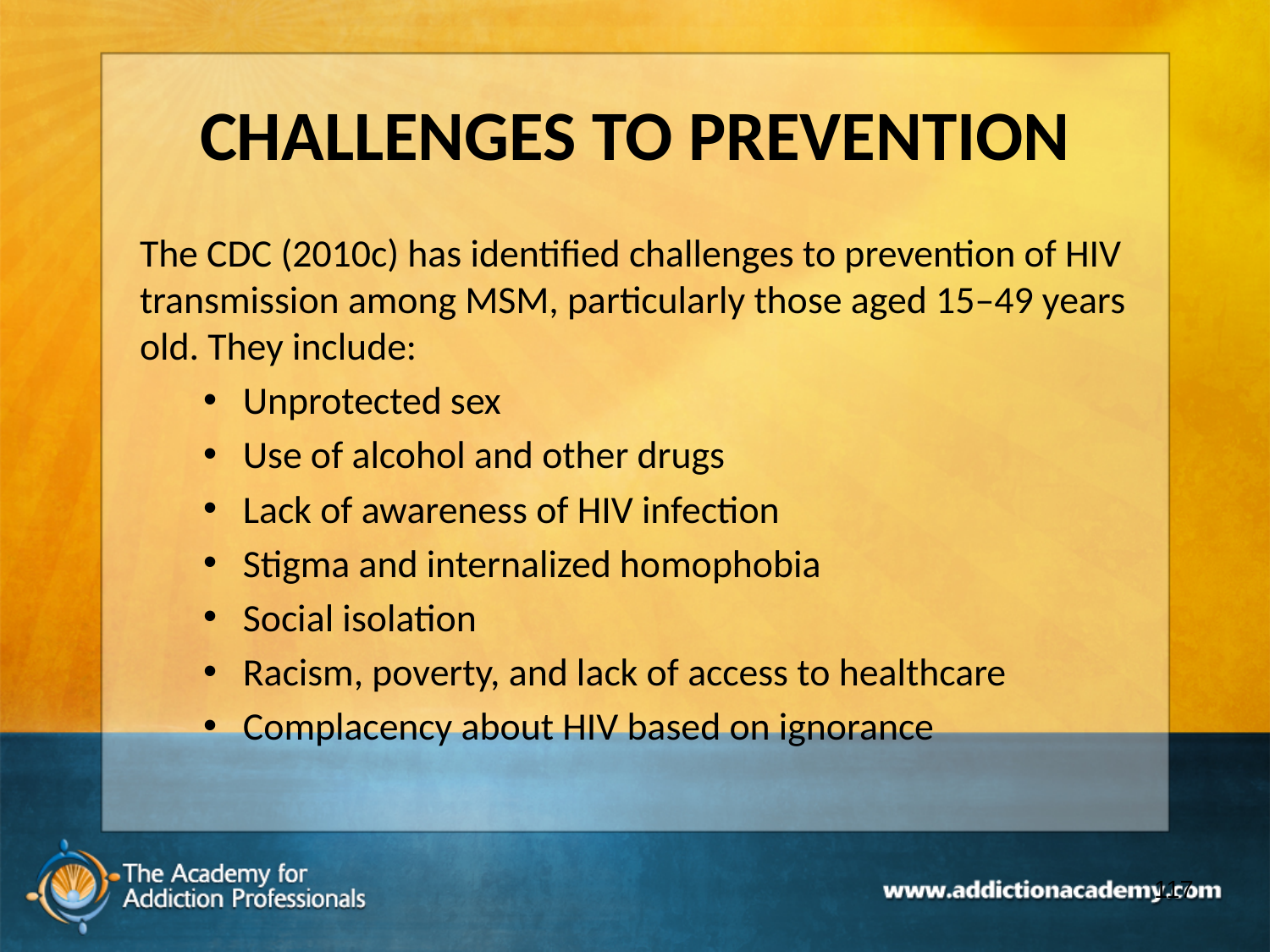

# CHALLENGES TO PREVENTION
The CDC (2010c) has identified challenges to prevention of HIV transmission among MSM, particularly those aged 15–49 years old. They include:
Unprotected sex
Use of alcohol and other drugs
Lack of awareness of HIV infection
Stigma and internalized homophobia
Social isolation
Racism, poverty, and lack of access to healthcare
Complacency about HIV based on ignorance

117